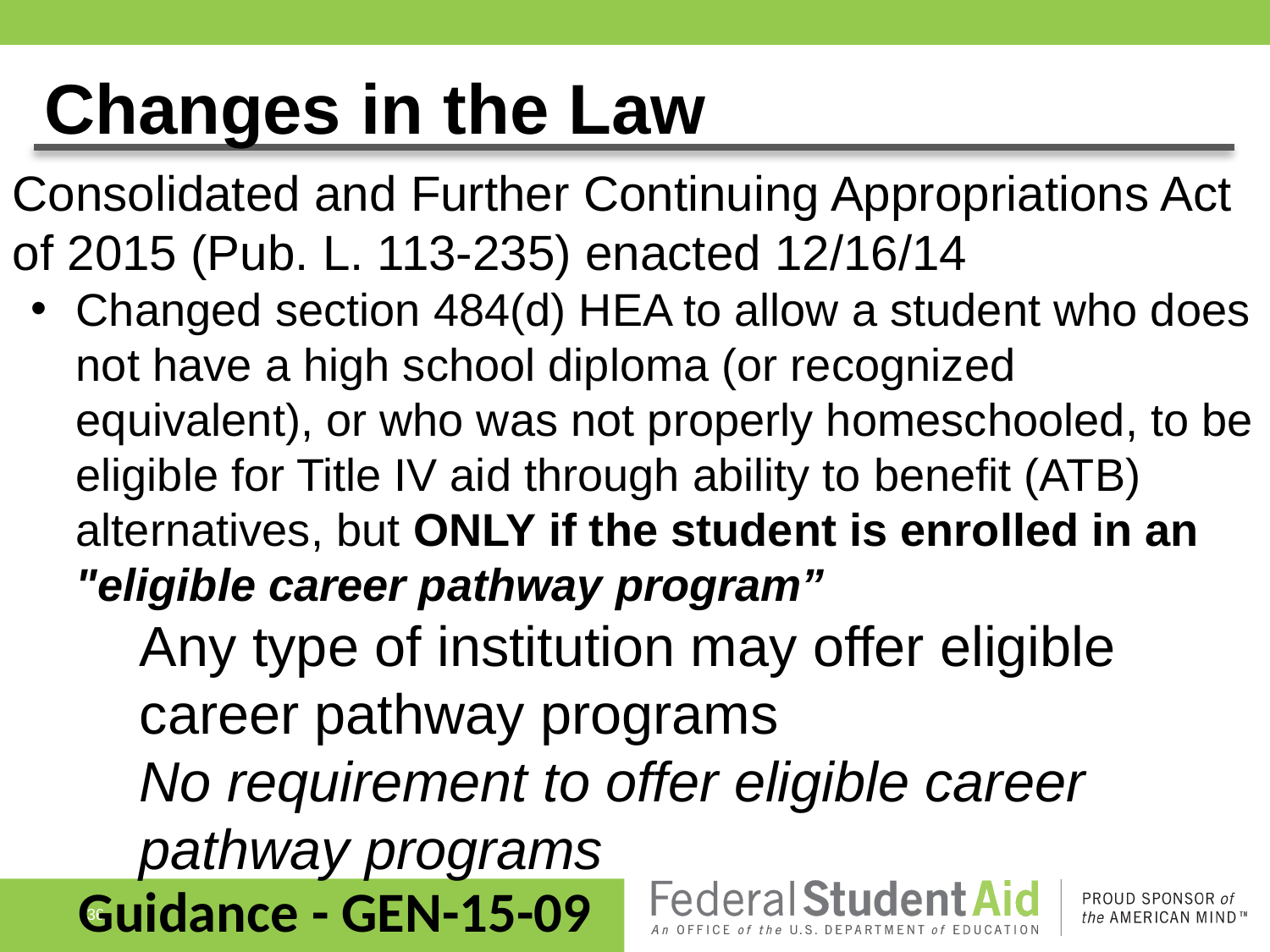

# Changes in the Law
Consolidated and Further Continuing Appropriations Act of 2015 (Pub. L. 113-235) enacted 12/16/14
Changed section 484(d) HEA to allow a student who does not have a high school diploma (or recognized equivalent), or who was not properly homeschooled, to be eligible for Title IV aid through ability to benefit (ATB) alternatives, but ONLY if the student is enrolled in an "eligible career pathway program”
Any type of institution may offer eligible career pathway programs
No requirement to offer eligible career pathway programs

Guidance - GEN-15-09
36